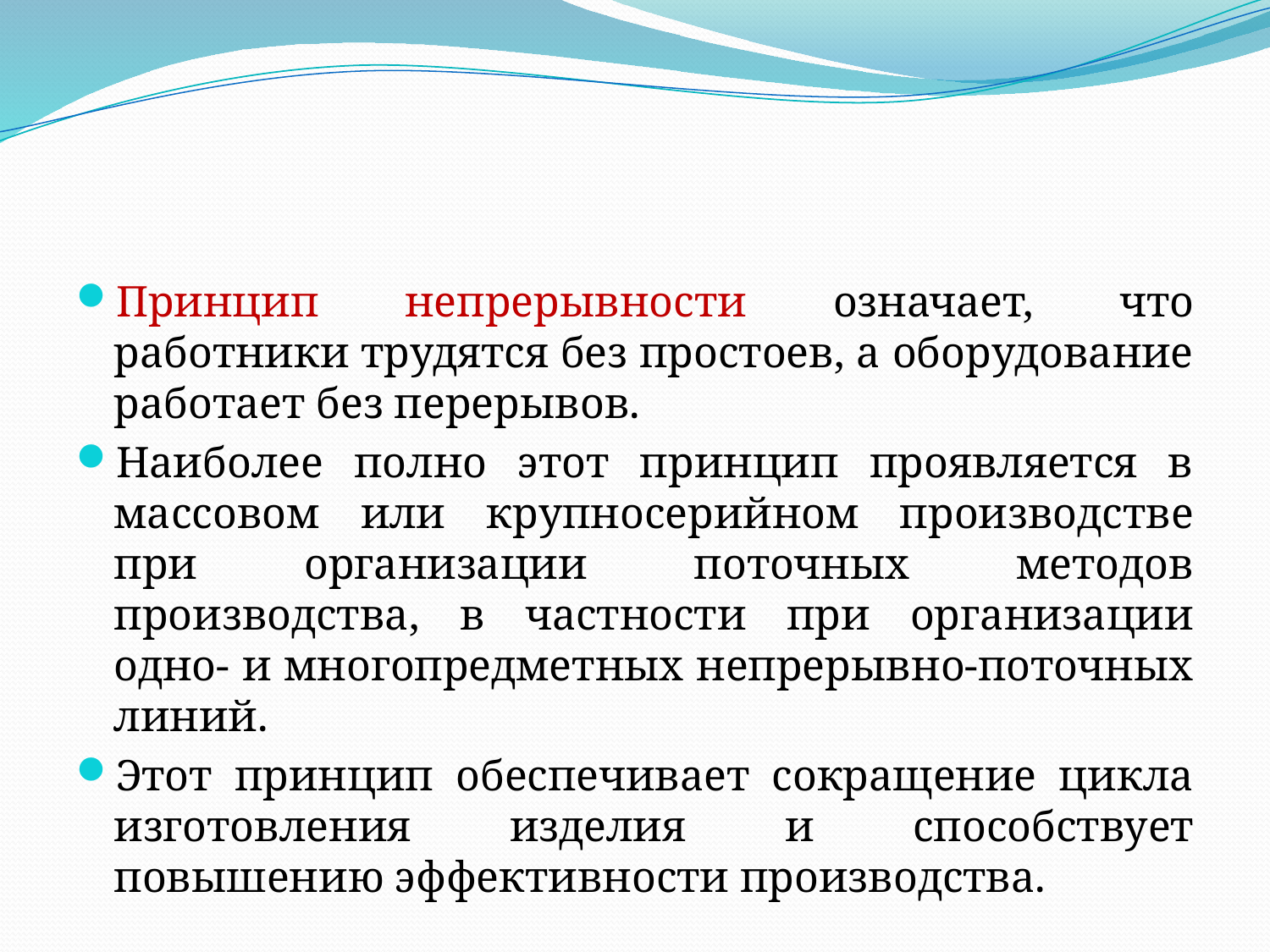

Принцип непрерывности означает, что работники трудятся без простоев, а оборудование работает без перерывов.
Наиболее полно этот принцип проявляется в массовом или крупносерийном производстве при организации поточных методов производства, в частности при организации одно- и многопредметных непрерывно-поточных линий.
Этот принцип обеспечивает сокращение цикла изготовления изделия и способствует повышению эффективности производства.